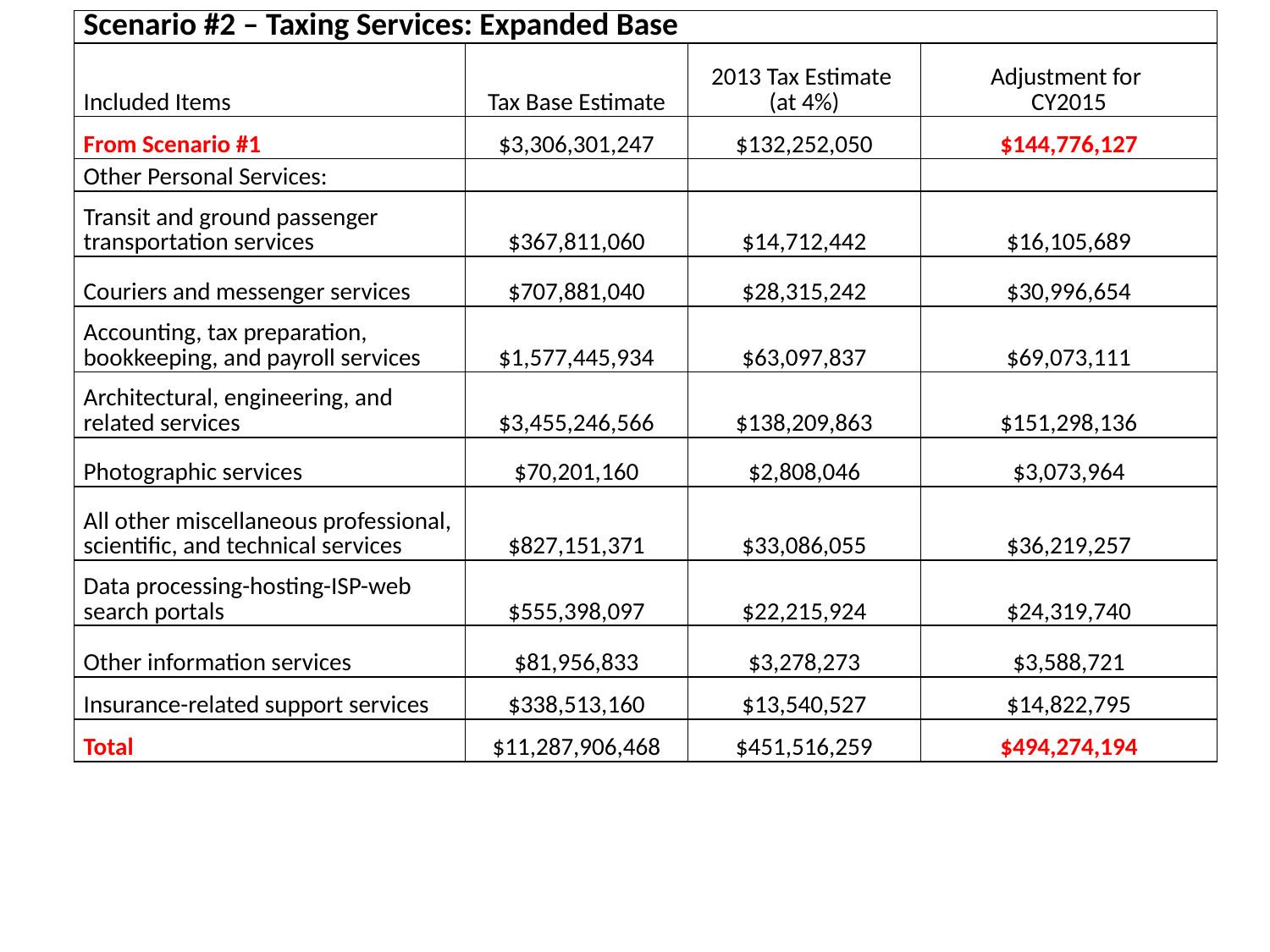

| Scenario #2 – Taxing Services: Expanded Base |  |  |  |
| --- | --- | --- | --- |
| Included Items | Tax Base Estimate | 2013 Tax Estimate (at 4%) | Adjustment for CY2015 |
| From Scenario #1 | $3,306,301,247 | $132,252,050 | $144,776,127 |
| Other Personal Services: |  |  |  |
| Transit and ground passenger transportation services | $367,811,060 | $14,712,442 | $16,105,689 |
| Couriers and messenger services | $707,881,040 | $28,315,242 | $30,996,654 |
| Accounting, tax preparation, bookkeeping, and payroll services | $1,577,445,934 | $63,097,837 | $69,073,111 |
| Architectural, engineering, and related services | $3,455,246,566 | $138,209,863 | $151,298,136 |
| Photographic services | $70,201,160 | $2,808,046 | $3,073,964 |
| All other miscellaneous professional, scientific, and technical services | $827,151,371 | $33,086,055 | $36,219,257 |
| Data processing-hosting-ISP-web search portals | $555,398,097 | $22,215,924 | $24,319,740 |
| Other information services | $81,956,833 | $3,278,273 | $3,588,721 |
| Insurance-related support services | $338,513,160 | $13,540,527 | $14,822,795 |
| Total | $11,287,906,468 | $451,516,259 | $494,274,194 |